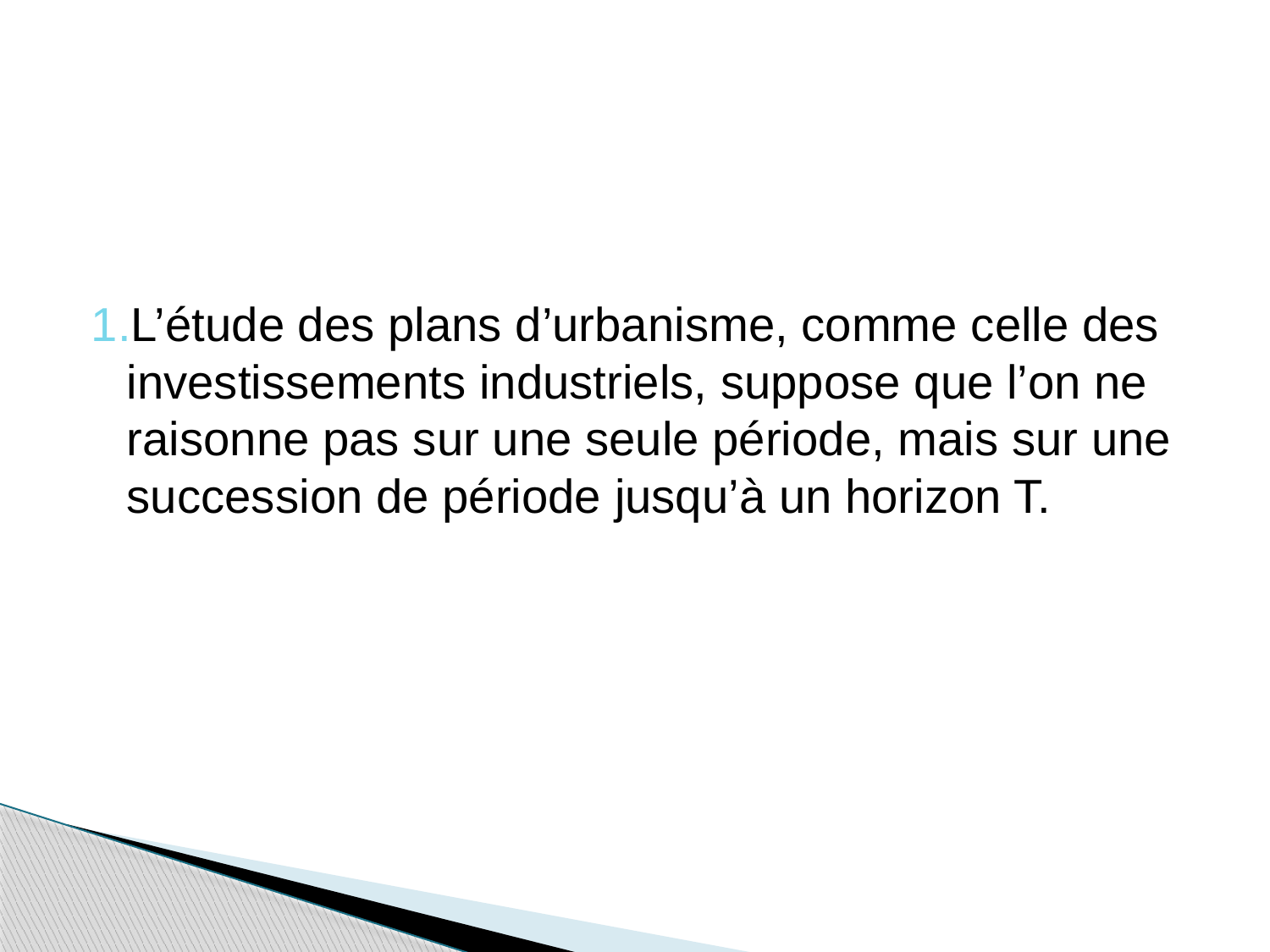

#
1.L’étude des plans d’urbanisme, comme celle des investissements industriels, suppose que l’on ne raisonne pas sur une seule période, mais sur une succession de période jusqu’à un horizon T.